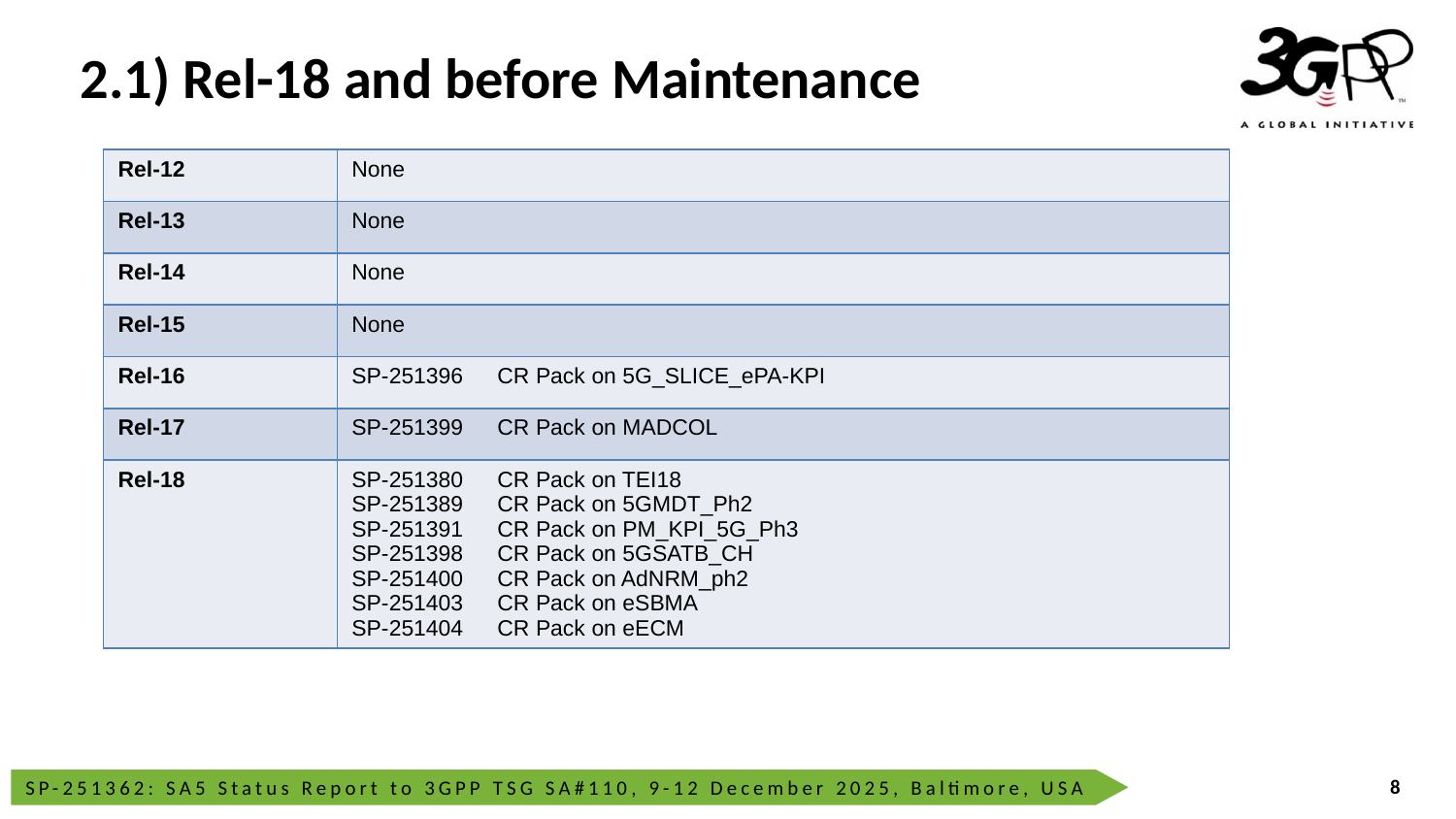

# 2.1) Rel-18 and before Maintenance
| Rel-12 | None |
| --- | --- |
| Rel-13 | None |
| Rel-14 | None |
| Rel-15 | None |
| Rel-16 | SP-251396 CR Pack on 5G\_SLICE\_ePA-KPI |
| Rel-17 | SP-251399 CR Pack on MADCOL |
| Rel-18 | SP-251380 CR Pack on TEI18 SP-251389 CR Pack on 5GMDT\_Ph2 SP-251391 CR Pack on PM\_KPI\_5G\_Ph3 SP-251398 CR Pack on 5GSATB\_CH SP-251400 CR Pack on AdNRM\_ph2 SP-251403 CR Pack on eSBMA SP-251404 CR Pack on eECM |